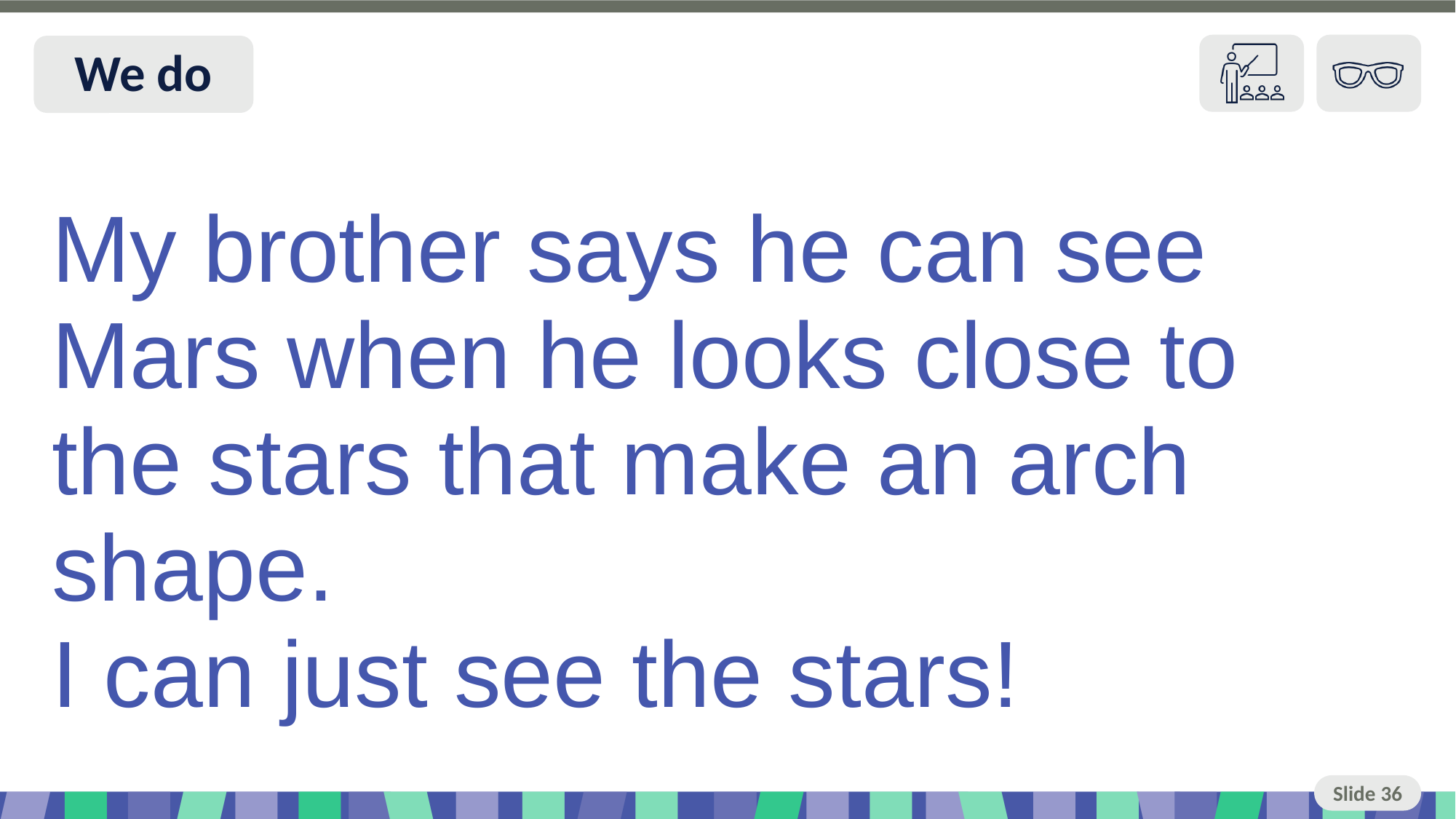

Slide 36 We do
My brother says he can see Mars when he looks close to the stars that make an arch shape.
I can just see the stars!